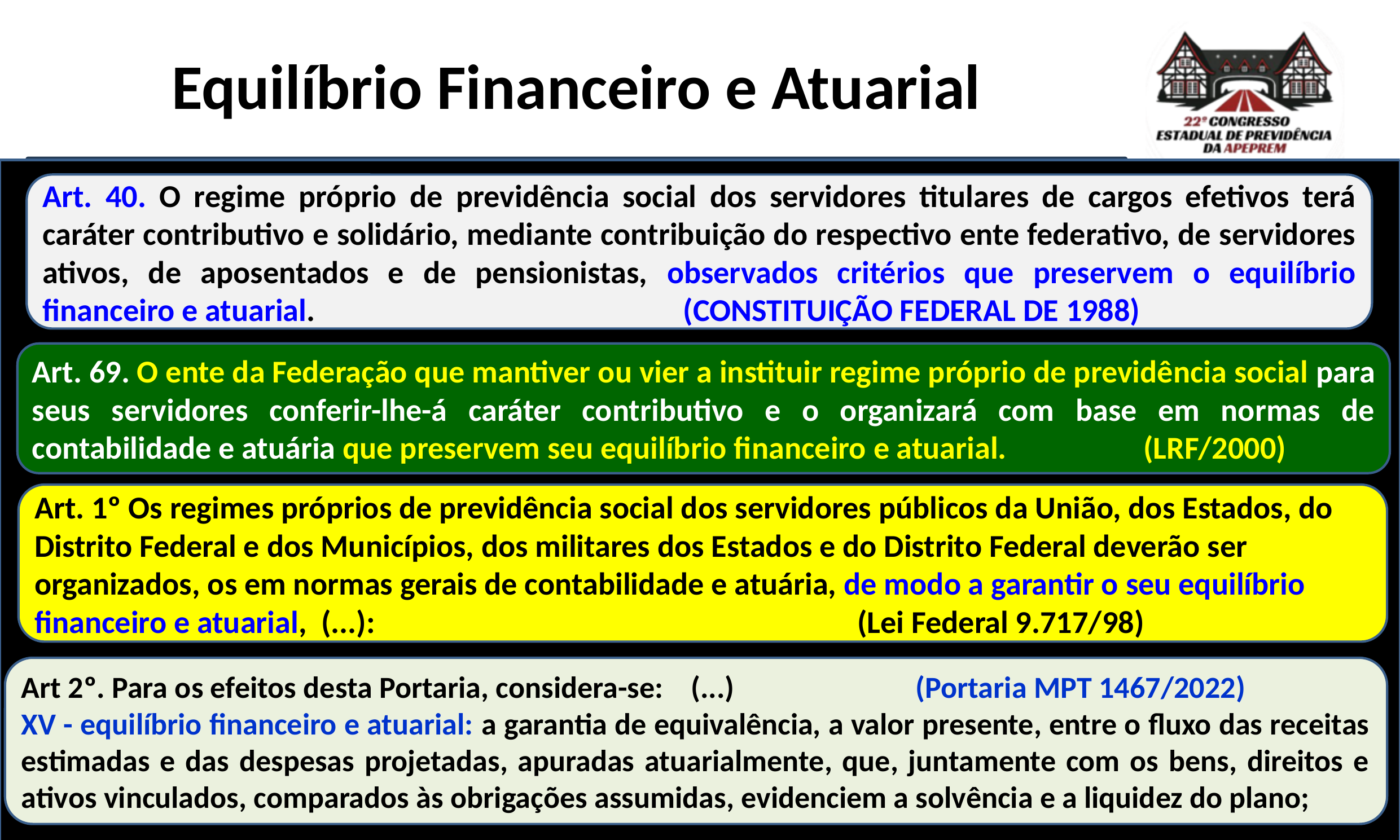

# Equilíbrio Financeiro e Atuarial

Art. 40. O regime próprio de previdência social dos servidores titulares de cargos efetivos terá caráter contributivo e solidário, mediante contribuição do respectivo ente federativo, de servidores ativos, de aposentados e de pensionistas, observados critérios que preservem o equilíbrio financeiro e atuarial.  	                                          (CONSTITUIÇÃO FEDERAL DE 1988)

Art. 69. O ente da Federação que mantiver ou vier a instituir regime próprio de previdência social para seus servidores conferir-lhe-á caráter contributivo e o organizará com base em normas de contabilidade e atuária que preservem seu equilíbrio financeiro e atuarial.                   (LRF/2000)
Art. 1º Os regimes próprios de previdência social dos servidores públicos da União, dos Estados, do Distrito Federal e dos Municípios, dos militares dos Estados e do Distrito Federal deverão ser organizados, os em normas gerais de contabilidade e atuária, de modo a garantir o seu equilíbrio financeiro e atuarial,  (...):                                                                   (Lei Federal 9.717/98)
Art 2º. Para os efeitos desta Portaria, considera-se:    (...)                          (Portaria MPT 1467/2022)
XV - equilíbrio financeiro e atuarial: a garantia de equivalência, a valor presente, entre o fluxo das receitas estimadas e das despesas projetadas, apuradas atuarialmente, que, juntamente com os bens, direitos e ativos vinculados, comparados às obrigações assumidas, evidenciem a solvência e a liquidez do plano;
14